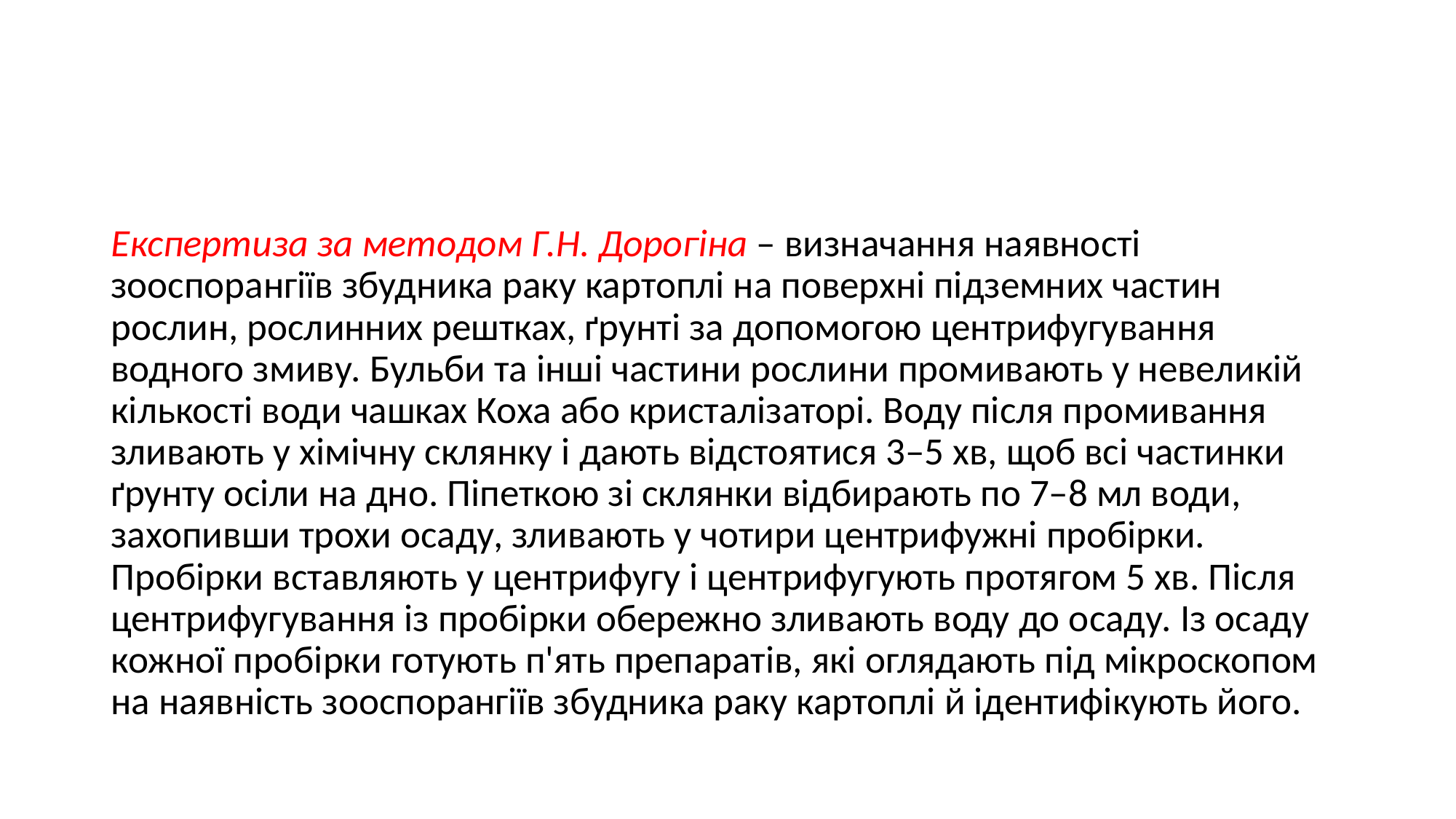

#
Експертиза за методом Г.Н. Дорогіна – визначання наявності зооспорангіїв збудника раку картоплі на поверхні підземних частин рослин, рослинних рештках, ґрунті за допомогою центрифугування водного змиву. Бульби та інші частини рослини промивають у невеликій кількості води чашках Коха або кристалізаторі. Воду після промивання зливають у хімічну склянку і дають відстоятися 3–5 хв, щоб всі частинки ґрунту осіли на дно. Піпеткою зі склянки відбирають по 7–8 мл води, захопивши трохи осаду, зливають у чотири центрифужні пробірки. Пробірки вставляють у центрифугу і центрифугують протягом 5 хв. Після центрифугування із пробірки обережно зливають воду до осаду. Із осаду кожної пробірки готують п'ять препаратів, які оглядають під мікроскопом на наявність зооспорангіїв збудника раку картоплі й ідентифікують його.